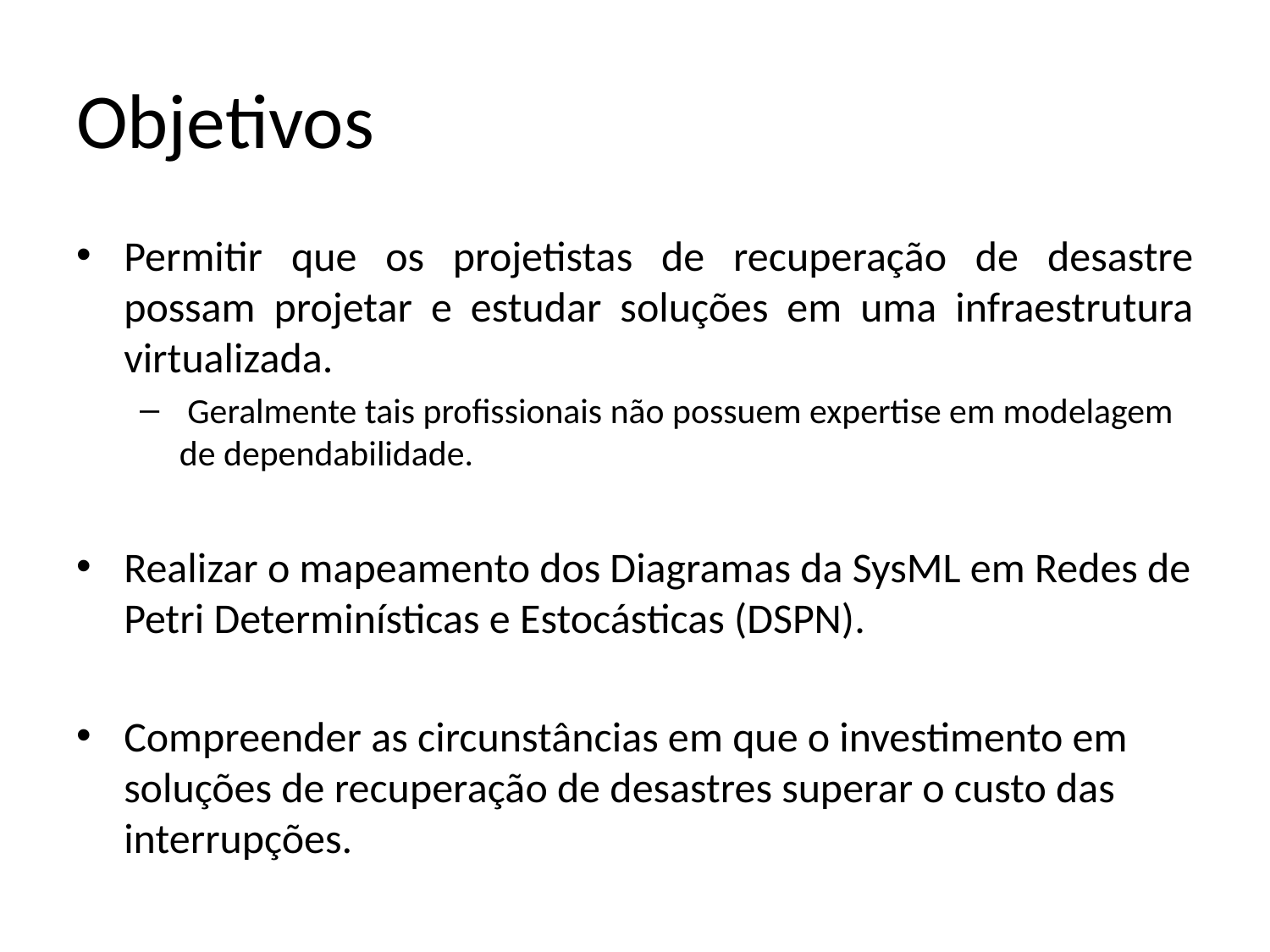

# Objetivos
Permitir que os projetistas de recuperação de desastre possam projetar e estudar soluções em uma infraestrutura virtualizada.
 Geralmente tais profissionais não possuem expertise em modelagem de dependabilidade.

Realizar o mapeamento dos Diagramas da SysML em Redes de Petri Determinísticas e Estocásticas (DSPN).

Compreender as circunstâncias em que o investimento em soluções de recuperação de desastres superar o custo das interrupções.